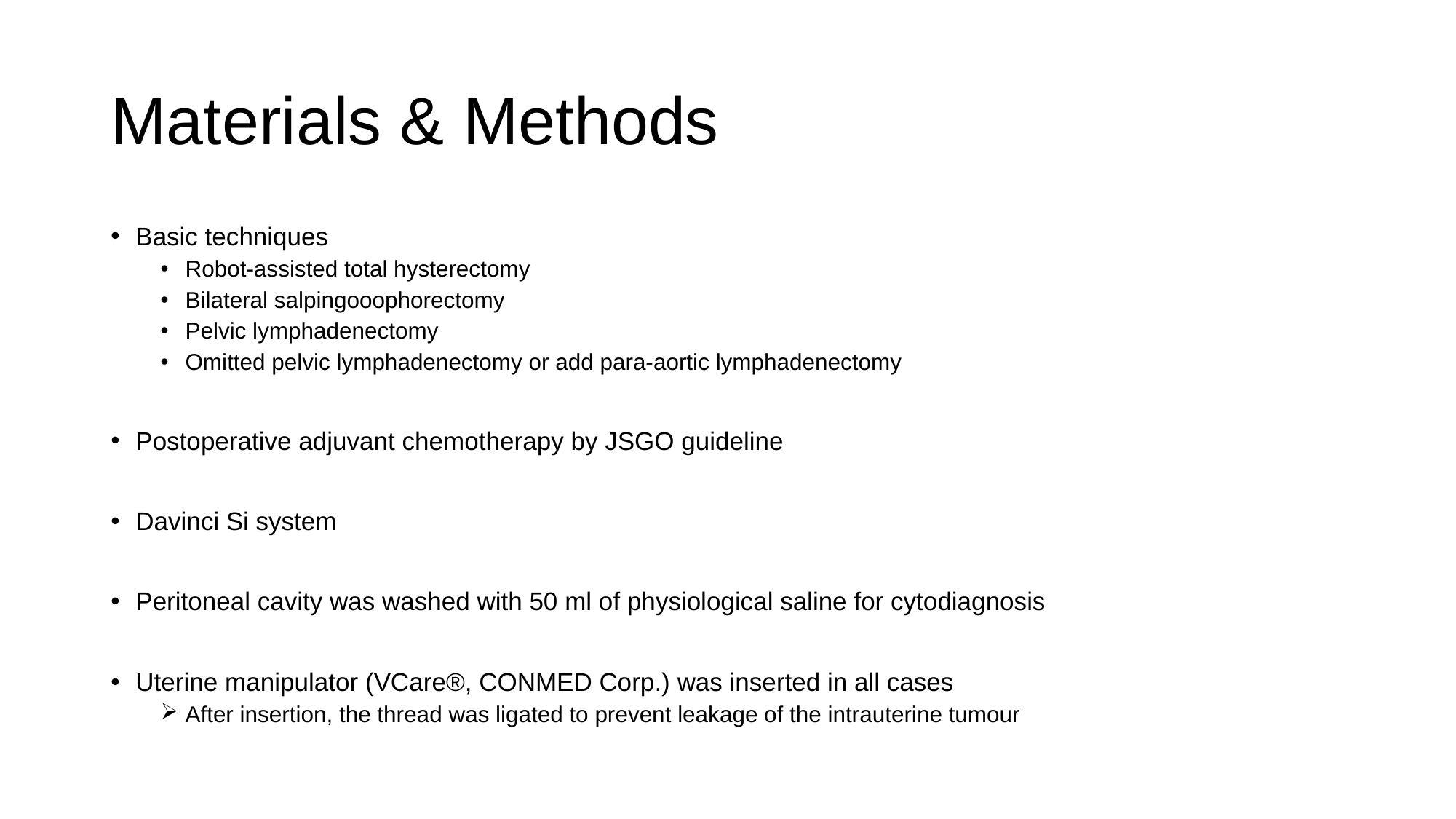

# Materials & Methods
Basic techniques
Robot‐assisted total hysterectomy
Bilateral salpingooophorectomy
Pelvic lymphadenectomy
Omitted pelvic lymphadenectomy or add para-aortic lymphadenectomy

Postoperative adjuvant chemotherapy by JSGO guideline

Davinci Si system

Peritoneal cavity was washed with 50 ml of physiological saline for cytodiagnosis

Uterine manipulator (VCare®, CONMED Corp.) was inserted in all cases
After insertion, the thread was ligated to prevent leakage of the intrauterine tumour